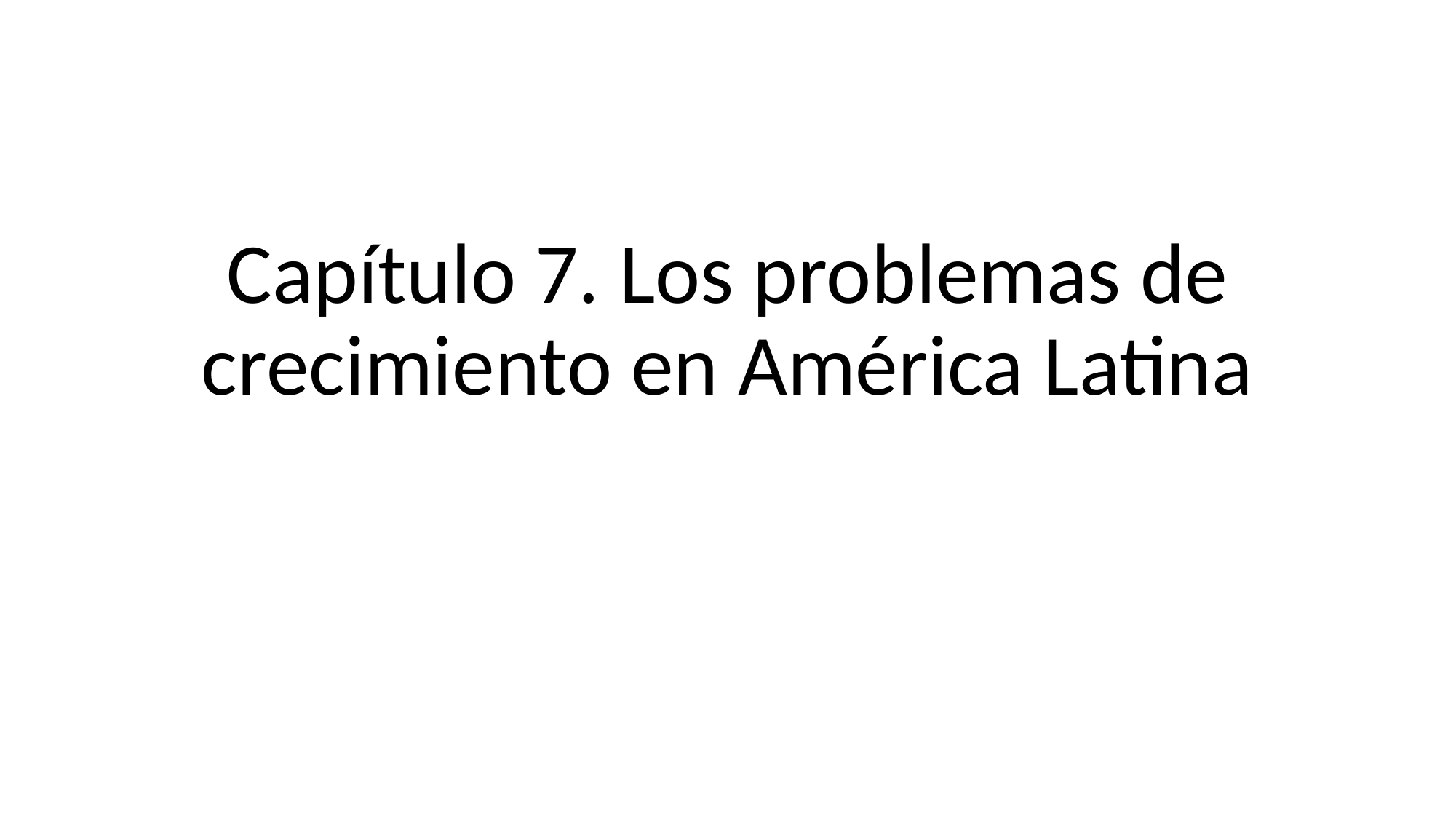

# Capítulo 7. Los problemas de crecimiento en América Latina